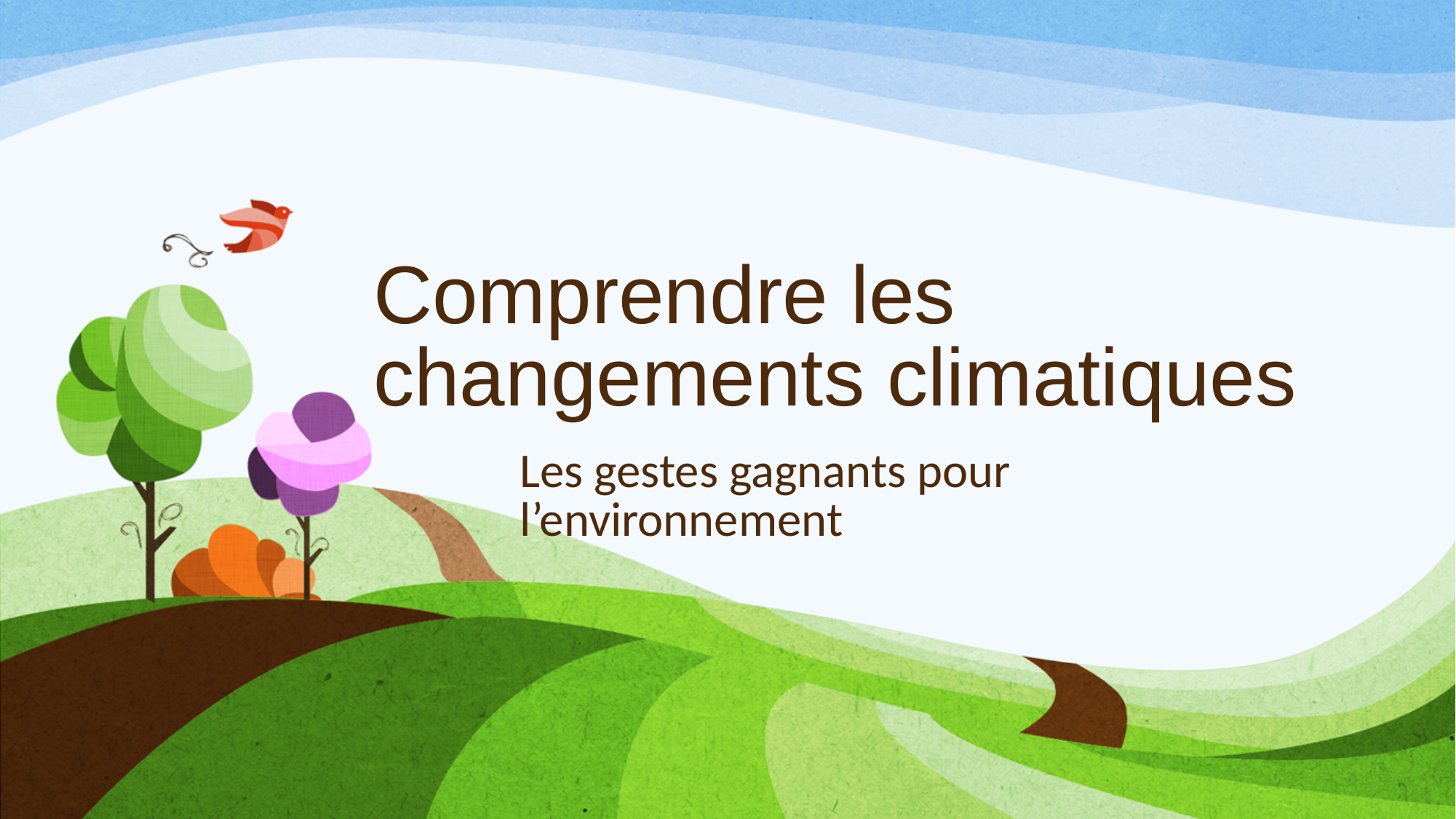

# Comprendre les changements climatiques
Les gestes gagnants pour l’environnement